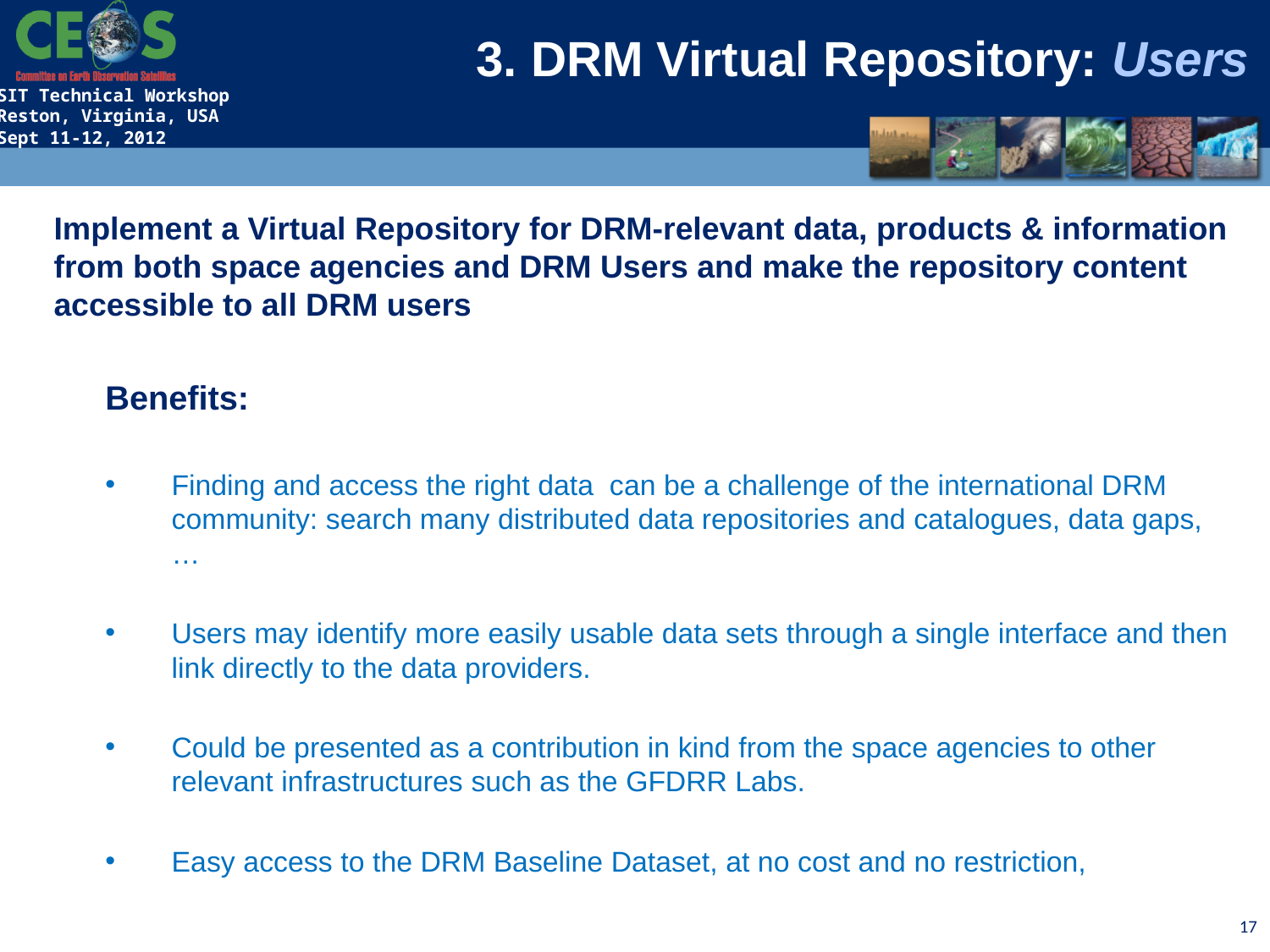

3. DRM Virtual Repository: Users
Implement a Virtual Repository for DRM-relevant data, products & information from both space agencies and DRM Users and make the repository content accessible to all DRM users

Benefits:

Finding and access the right data  can be a challenge of the international DRM community: search many distributed data repositories and catalogues, data gaps, …

Users may identify more easily usable data sets through a single interface and then link directly to the data providers.

Could be presented as a contribution in kind from the space agencies to other relevant infrastructures such as the GFDRR Labs.

Easy access to the DRM Baseline Dataset, at no cost and no restriction,

17